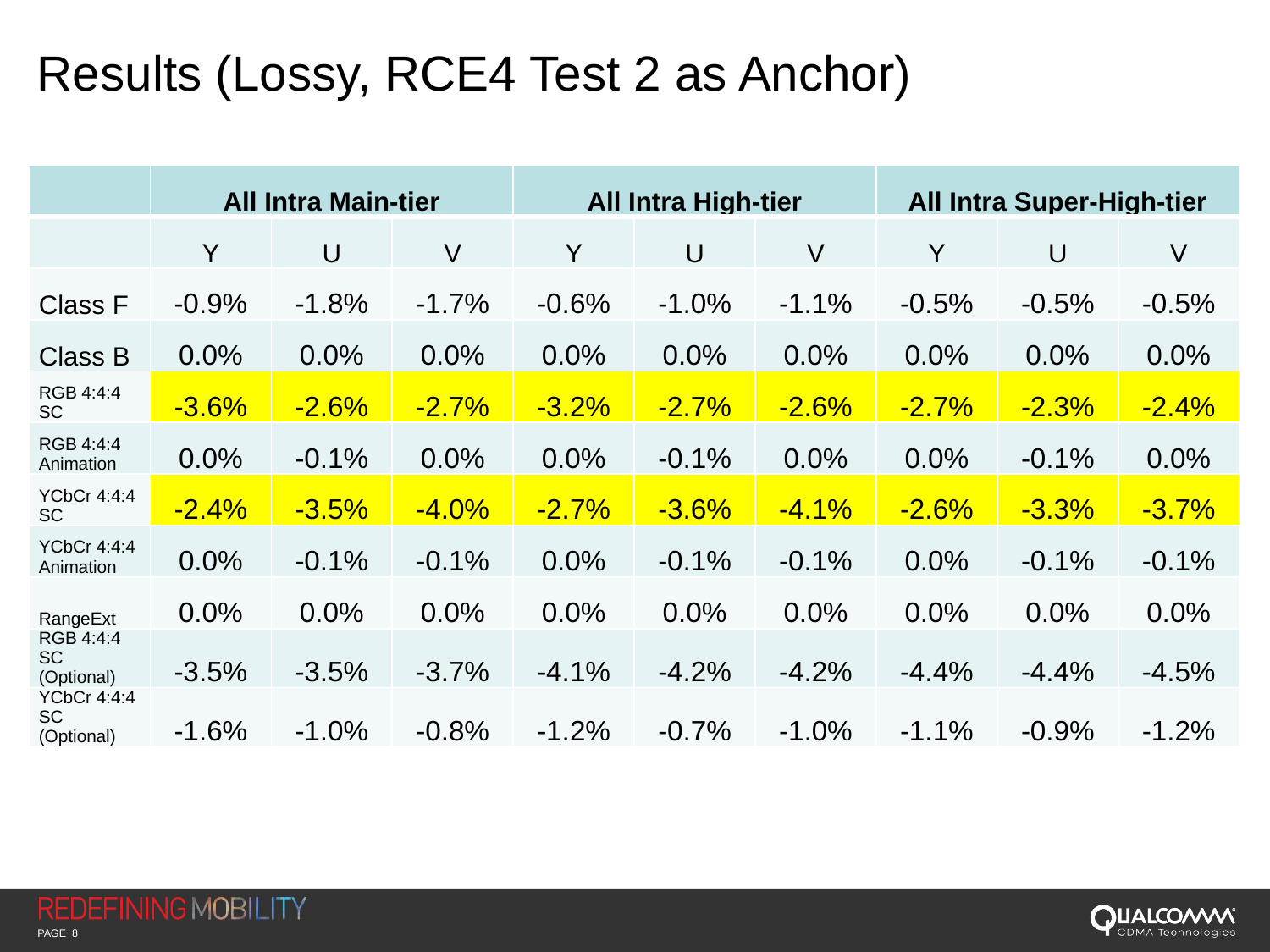

# Results (Lossy, RCE4 Test 2 as Anchor)
|  | All Intra Main-tier |  |  | All Intra High-tier |  |  | All Intra Super-High-tier |  |  |
| --- | --- | --- | --- | --- | --- | --- | --- | --- | --- |
|  | Y | U | V | Y | U | V | Y | U | V |
| Class F | -0.9% | -1.8% | -1.7% | -0.6% | -1.0% | -1.1% | -0.5% | -0.5% | -0.5% |
| Class B | 0.0% | 0.0% | 0.0% | 0.0% | 0.0% | 0.0% | 0.0% | 0.0% | 0.0% |
| RGB 4:4:4 SC | -3.6% | -2.6% | -2.7% | -3.2% | -2.7% | -2.6% | -2.7% | -2.3% | -2.4% |
| RGB 4:4:4 Animation | 0.0% | -0.1% | 0.0% | 0.0% | -0.1% | 0.0% | 0.0% | -0.1% | 0.0% |
| YCbCr 4:4:4 SC | -2.4% | -3.5% | -4.0% | -2.7% | -3.6% | -4.1% | -2.6% | -3.3% | -3.7% |
| YCbCr 4:4:4 Animation | 0.0% | -0.1% | -0.1% | 0.0% | -0.1% | -0.1% | 0.0% | -0.1% | -0.1% |
| RangeExt | 0.0% | 0.0% | 0.0% | 0.0% | 0.0% | 0.0% | 0.0% | 0.0% | 0.0% |
| RGB 4:4:4 SC (Optional) | -3.5% | -3.5% | -3.7% | -4.1% | -4.2% | -4.2% | -4.4% | -4.4% | -4.5% |
| YCbCr 4:4:4 SC (Optional) | -1.6% | -1.0% | -0.8% | -1.2% | -0.7% | -1.0% | -1.1% | -0.9% | -1.2% |